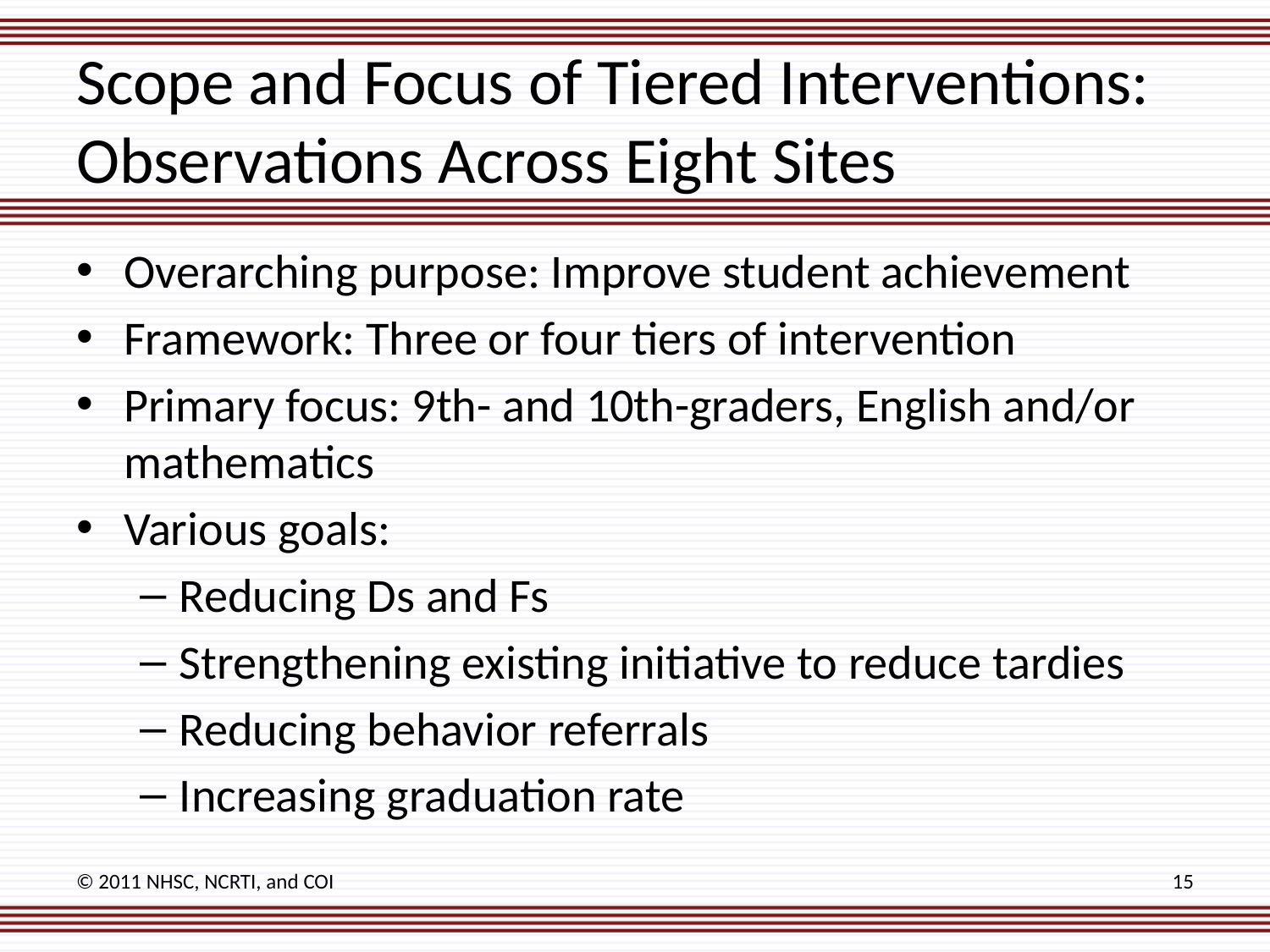

# Scope and Focus of Tiered Interventions: Observations Across Eight Sites
Overarching purpose: Improve student achievement
Framework: Three or four tiers of intervention
Primary focus: 9th- and 10th-graders, English and/or mathematics
Various goals:
Reducing Ds and Fs
Strengthening existing initiative to reduce tardies
Reducing behavior referrals
Increasing graduation rate

© 2011 NHSC, NCRTI, and COI
15